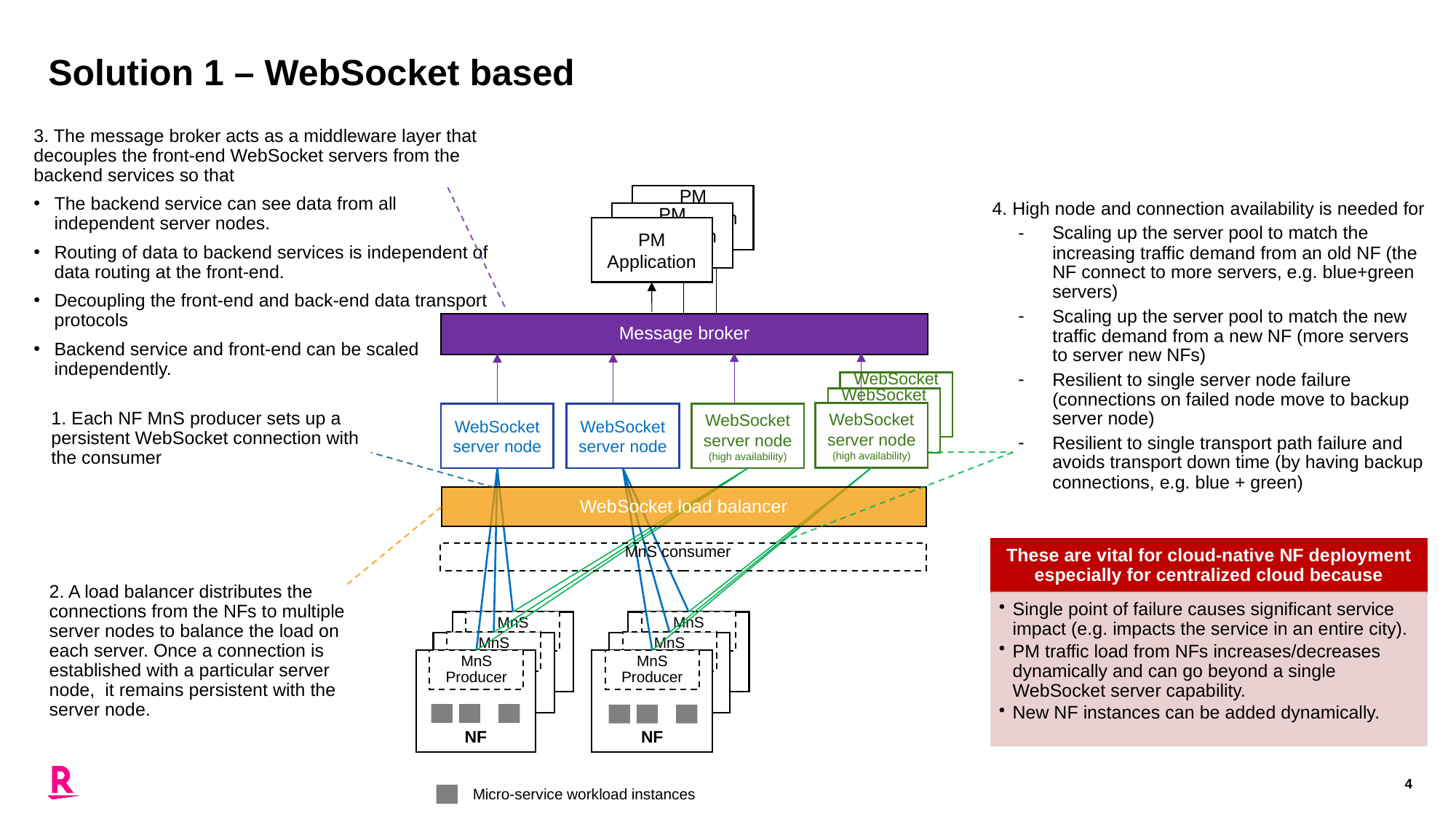

Solution 1 – WebSocket based
3. The message broker acts as a middleware layer that decouples the front-end WebSocket servers from the backend services so that
The backend service can see data from all independent server nodes.
Routing of data to backend services is independent of data routing at the front-end.
Decoupling the front-end and back-end data transport protocols
Backend service and front-end can be scaled independently.
PM
Application
instances
4. High node and connection availability is needed for
Scaling up the server pool to match the increasing traffic demand from an old NF (the NF connect to more servers, e.g. blue+green servers)
Scaling up the server pool to match the new traffic demand from a new NF (more servers to server new NFs)
Resilient to single server node failure (connections on failed node move to backup server node)
Resilient to single transport path failure and avoids transport down time (by having backup connections, e.g. blue + green)

PM
Application
instances
PM
Application
Message broker
WebSocket
Server node
(high availability)
WebSocket
Server node
(high availability)
WebSocket
server node
(high availability)
WebSocket
server node
WebSocket
server node
(high availability)
WebSocket
server node
1. Each NF MnS producer sets up a persistent WebSocket connection with the consumer
WebSocket load balancer
These are vital for cloud-native NF deployment especially for centralized cloud because
Single point of failure causes significant service impact (e.g. impacts the service in an entire city).
PM traffic load from NFs increases/decreases dynamically and can go beyond a single WebSocket server capability.
New NF instances can be added dynamically.
MnS consumer

2. A load balancer distributes the connections from the NFs to multiple server nodes to balance the load on each server. Once a connection is established with a particular server node,  it remains persistent with the server node.
MnS Producer
NF
MnS Producer
NF
MnS Producer
NF
MnS Producer
NF
MnS Producer
MnS Producer
NF
NF

Micro-service workload instances